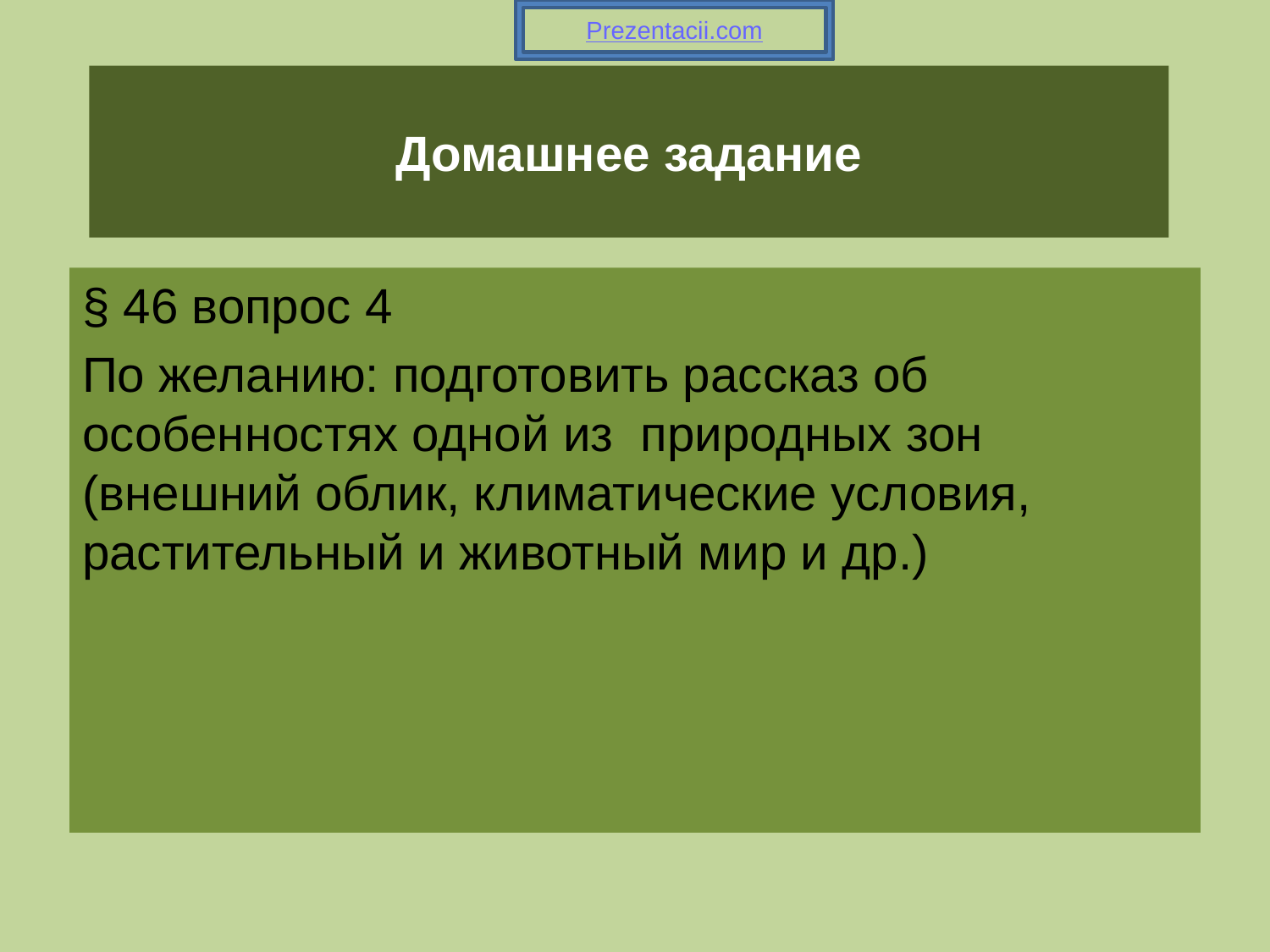

Prezentacii.com
# Домашнее задание
§ 46 вопрос 4
По желанию: подготовить рассказ об особенностях одной из  природных зон (внешний облик, климатические условия, растительный и животный мир и др.)